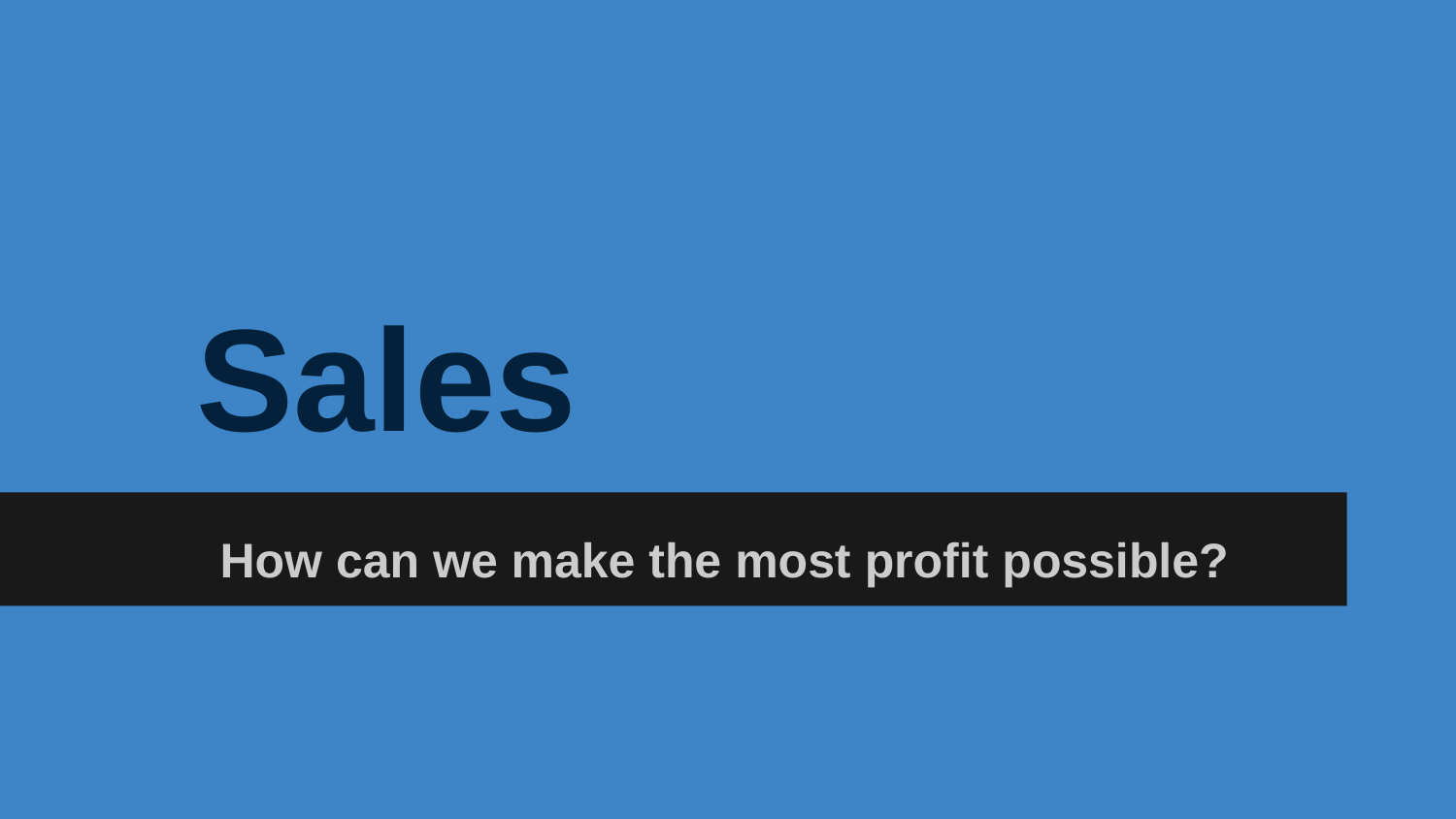

# Sales
How can we make the most profit possible?